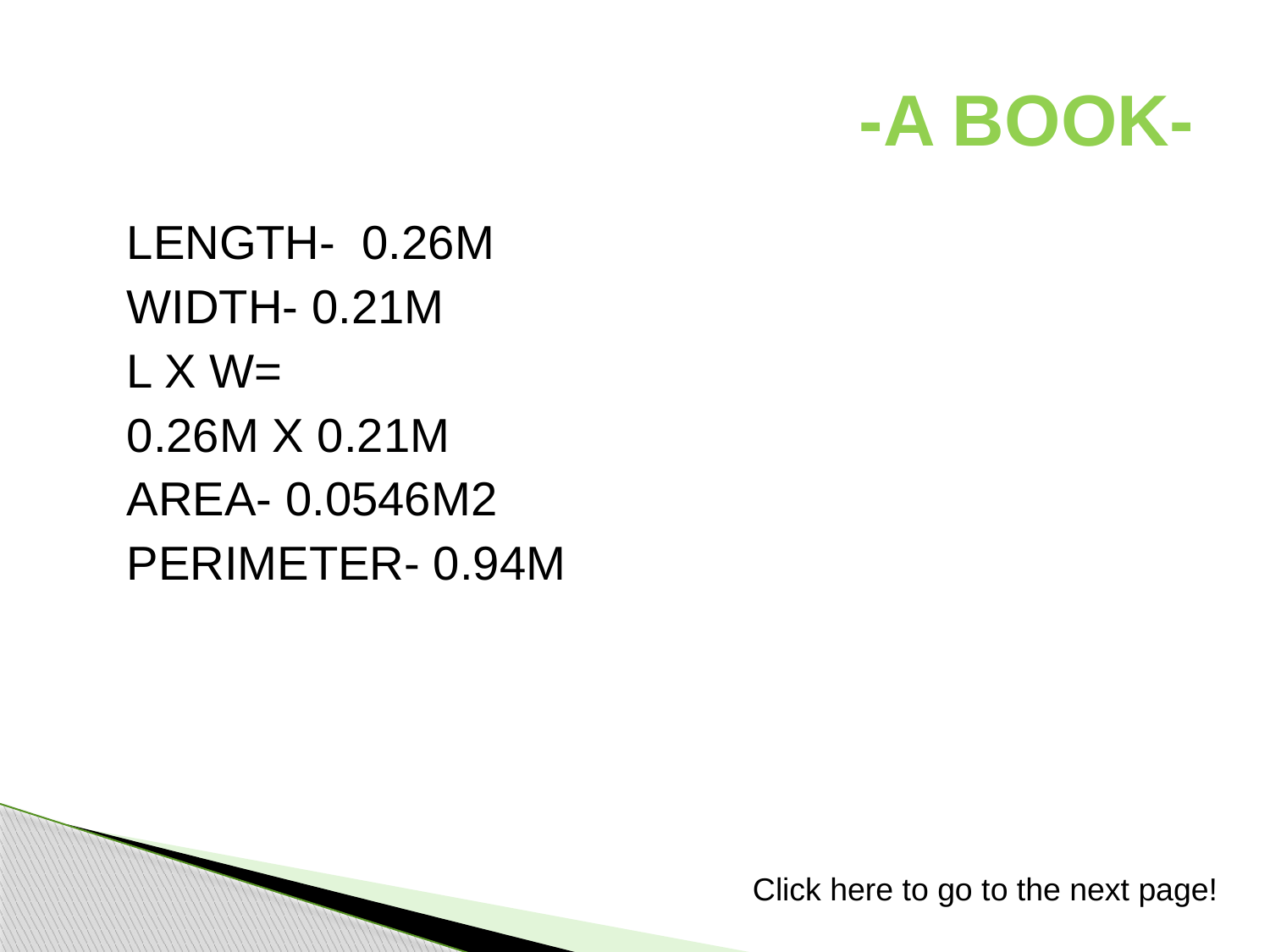

# -A BOOK-
	LENGTH-  0.26M
	WIDTH- 0.21M
	L X W=
	0.26M X 0.21M
	AREA- 0.0546M2
	PERIMETER- 0.94M
Click here to go to the next page!